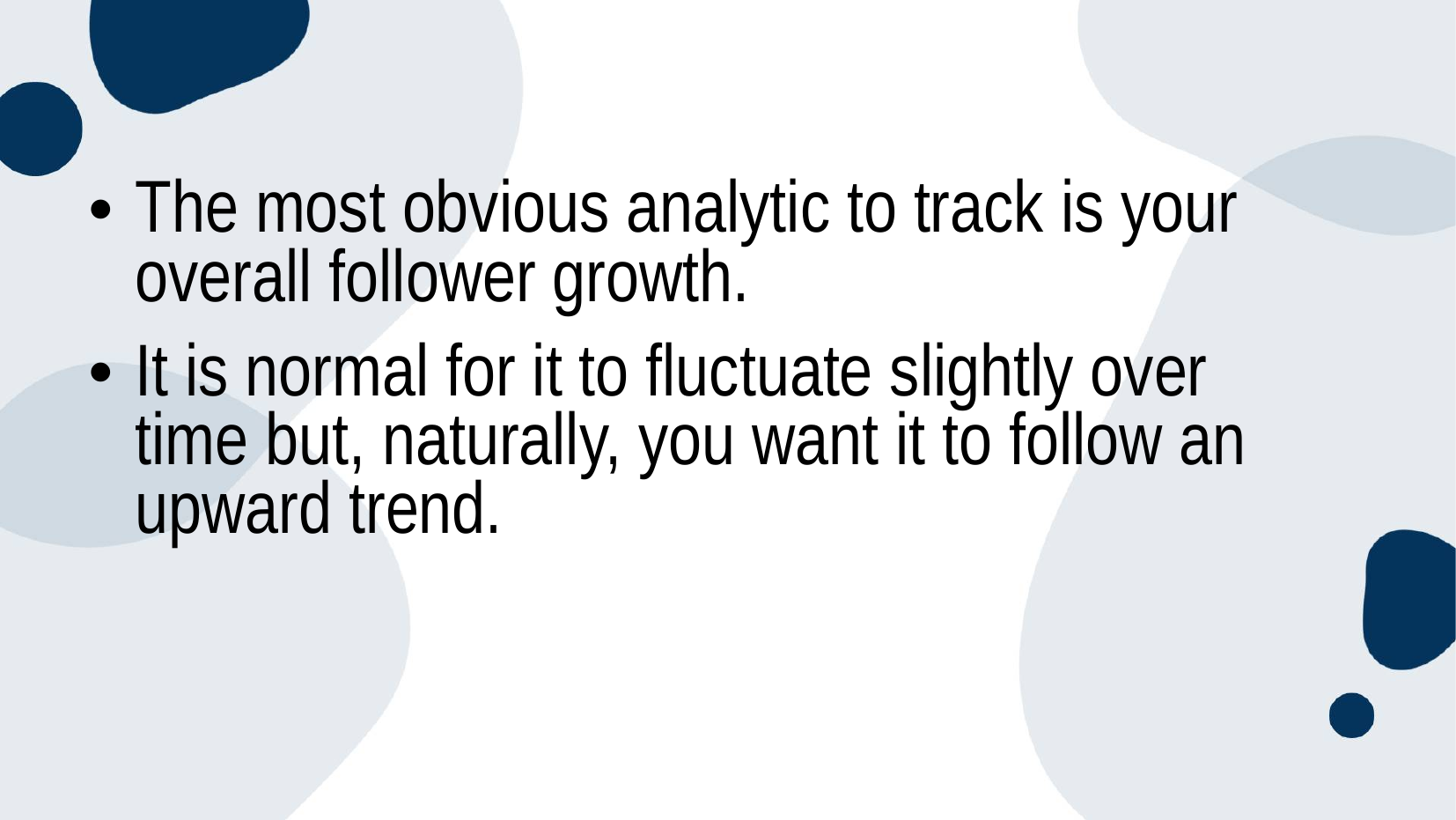

The most obvious analytic to track is your overall follower growth.
It is normal for it to fluctuate slightly over    time but, naturally, you want it to follow an upward trend.